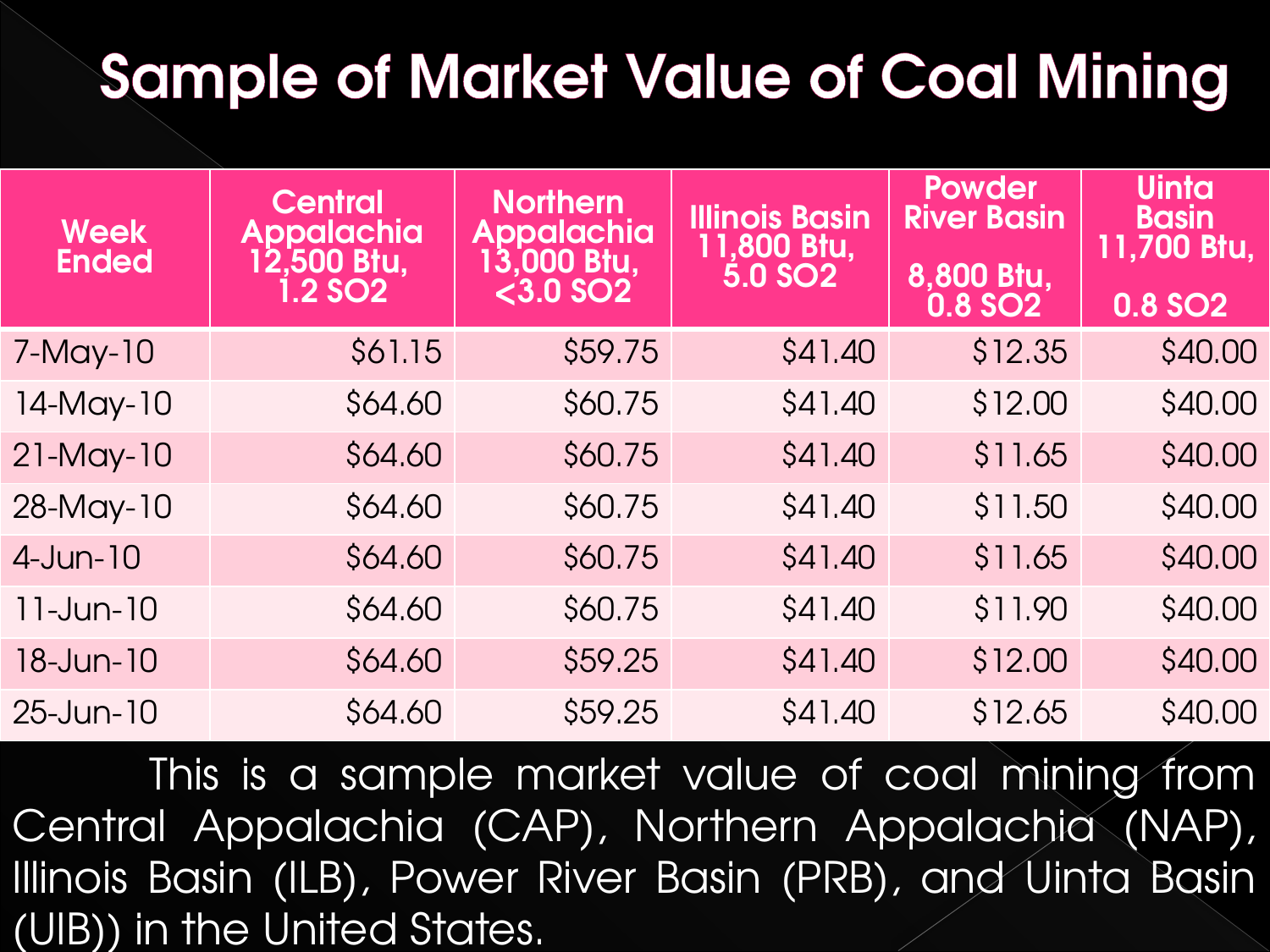

# Sample of Market Value of Coal Mining
| Week Ended | Central Appalachia 12,500 Btu, 1.2 SO2 | Northern Appalachia 13,000 Btu, <3.0 SO2 | Illinois Basin 11,800 Btu, 5.0 SO2 | Powder River Basin 8,800 Btu, 0.8 SO2 | Uinta Basin 11,700 Btu, 0.8 SO2 |
| --- | --- | --- | --- | --- | --- |
| 7-May-10 | $61.15 | $59.75 | $41.40 | $12.35 | $40.00 |
| 14-May-10 | $64.60 | $60.75 | $41.40 | $12.00 | $40.00 |
| 21-May-10 | $64.60 | $60.75 | $41.40 | $11.65 | $40.00 |
| 28-May-10 | $64.60 | $60.75 | $41.40 | $11.50 | $40.00 |
| 4-Jun-10 | $64.60 | $60.75 | $41.40 | $11.65 | $40.00 |
| 11-Jun-10 | $64.60 | $60.75 | $41.40 | $11.90 | $40.00 |
| 18-Jun-10 | $64.60 | $59.25 | $41.40 | $12.00 | $40.00 |
| 25-Jun-10 | $64.60 | $59.25 | $41.40 | $12.65 | $40.00 |
 	This is a sample market value of coal mining from Central Appalachia (CAP), Northern Appalachia (NAP), Illinois Basin (ILB), Power River Basin (PRB), and Uinta Basin (UIB)) in the United States.